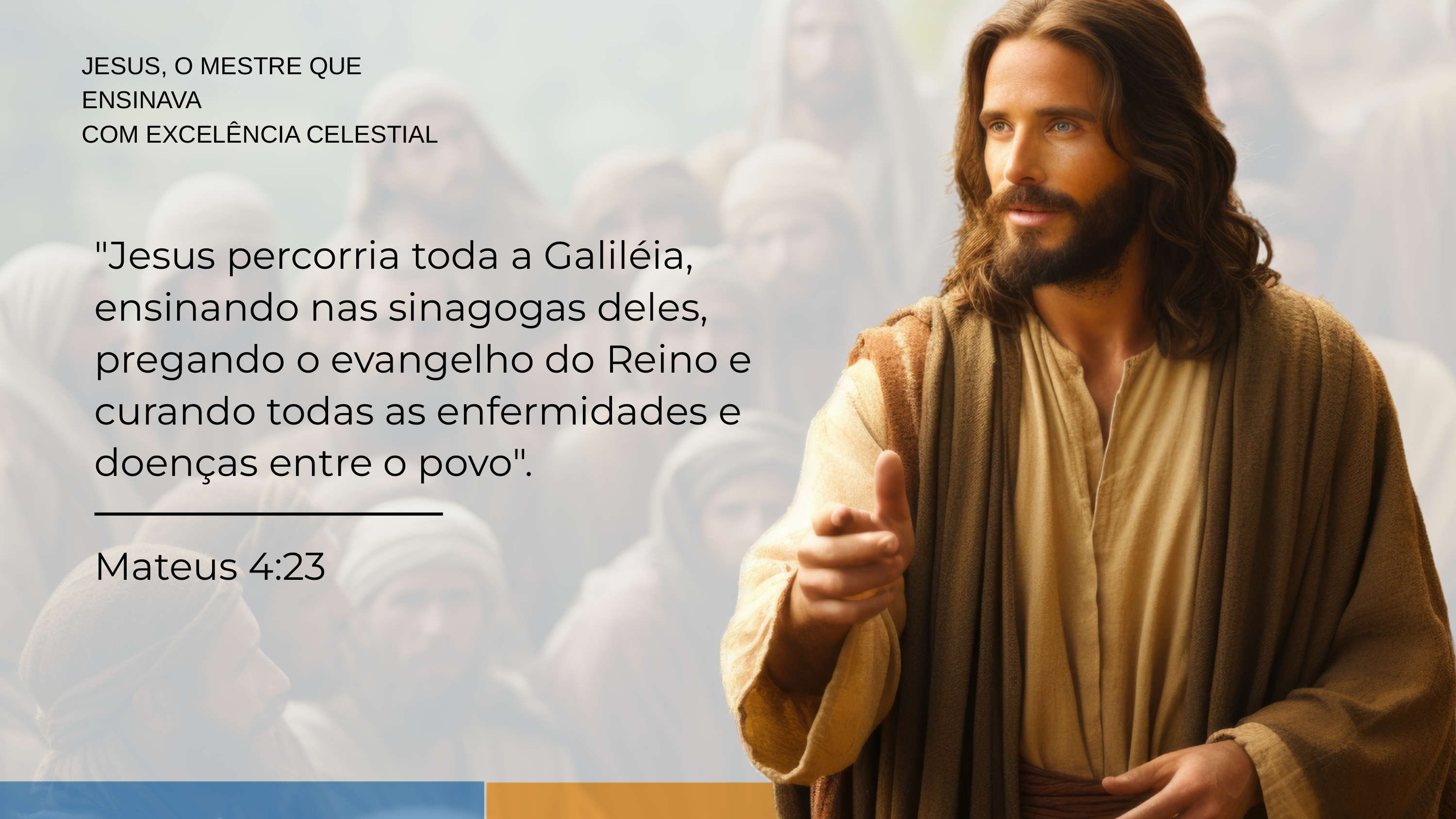

JESUS, O MESTRE QUE ENSINAVA
COM EXCELÊNCIA CELESTIAL
"Jesus percorria toda a Galiléia, ensinando nas sinagogas deles, pregando o evangelho do Reino e curando todas as enfermidades e doenças entre o povo".

Mateus 4:23